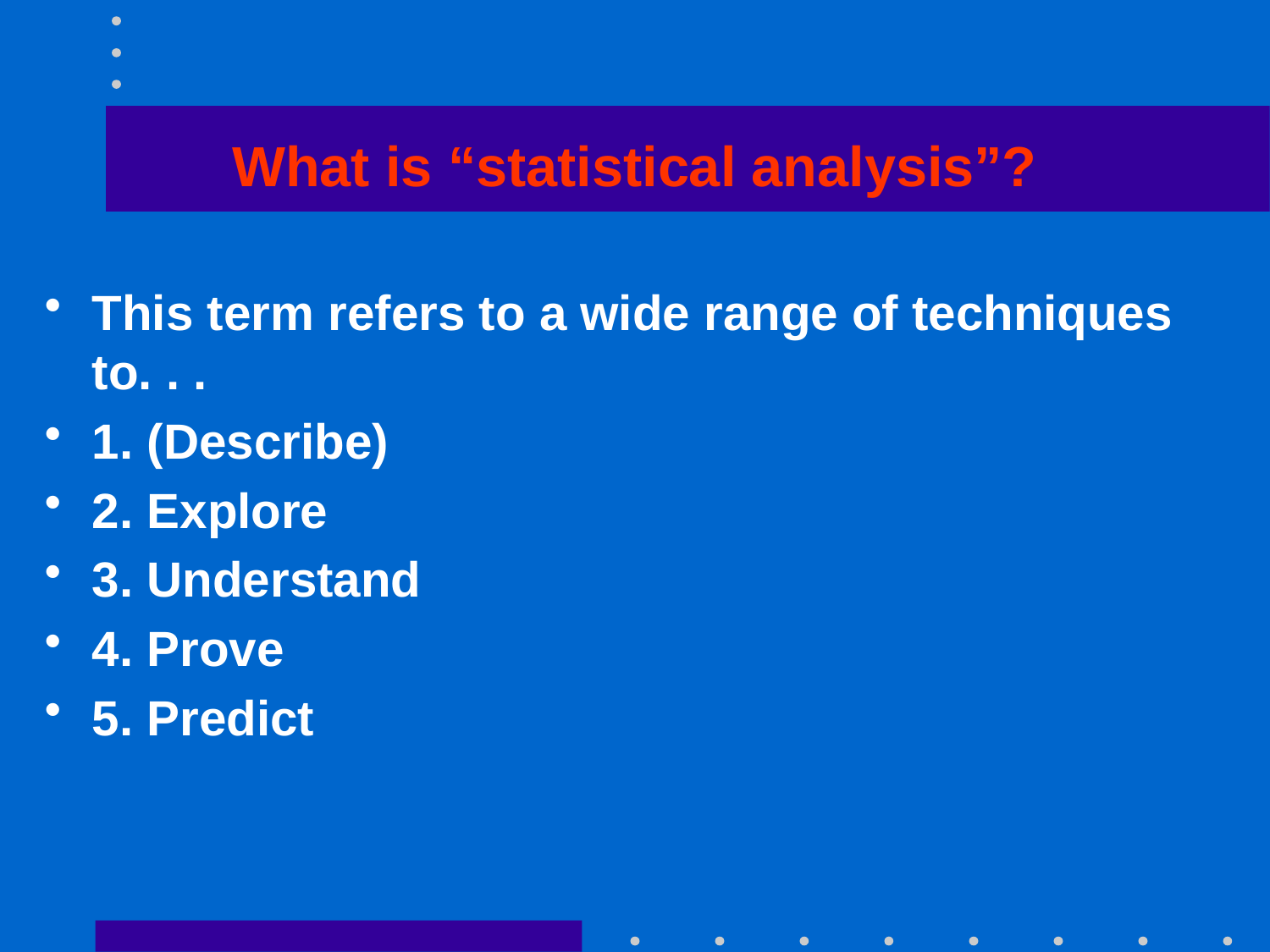

# What is “statistical analysis”?
This term refers to a wide range of techniques to. . .
1. (Describe)
2. Explore
3. Understand
4. Prove
5. Predict